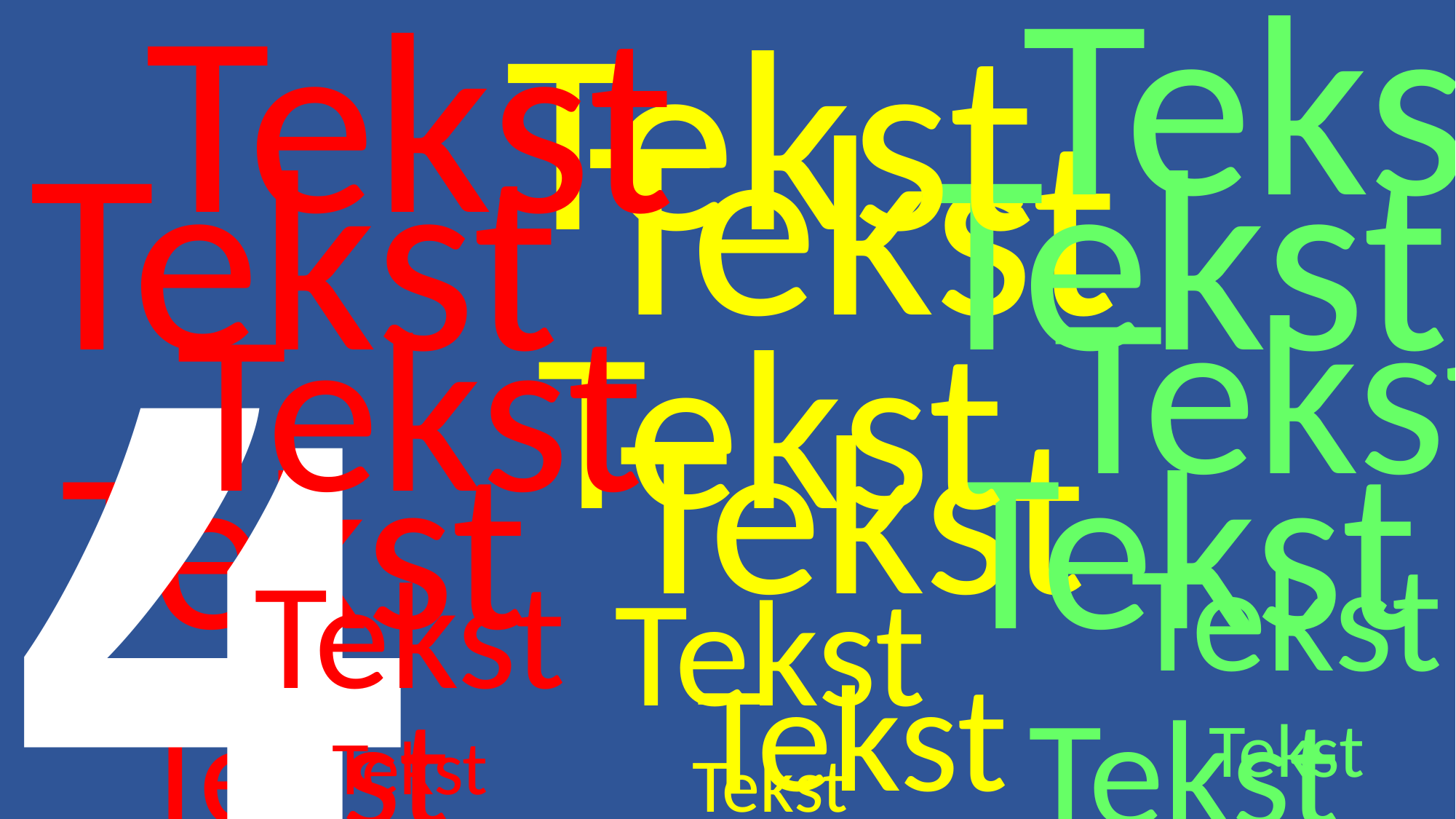

Tekst
Tekst
Tekst
Tekst

Tekst
Tekst
Tekst
Tekst

Tekst
Tekst
Tekst
Tekst

Tekst
Tekst
Tekst
Tekst

Tekst
Tekst
Tekst
Tekst

Tekst
Tekst
Tekst
Tekst

4